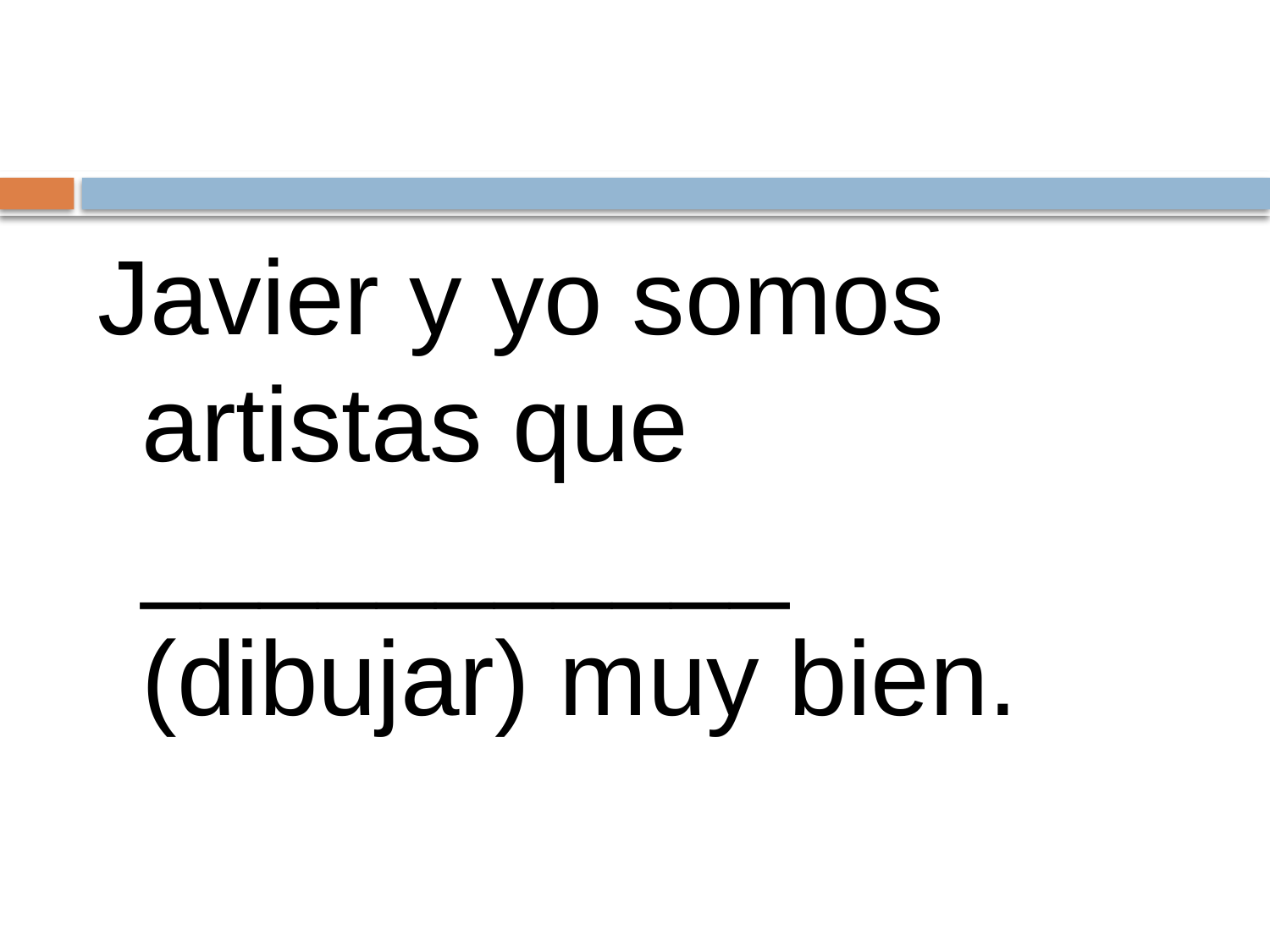

#
Javier y yo somos artistas que ___________ (dibujar) muy bien.